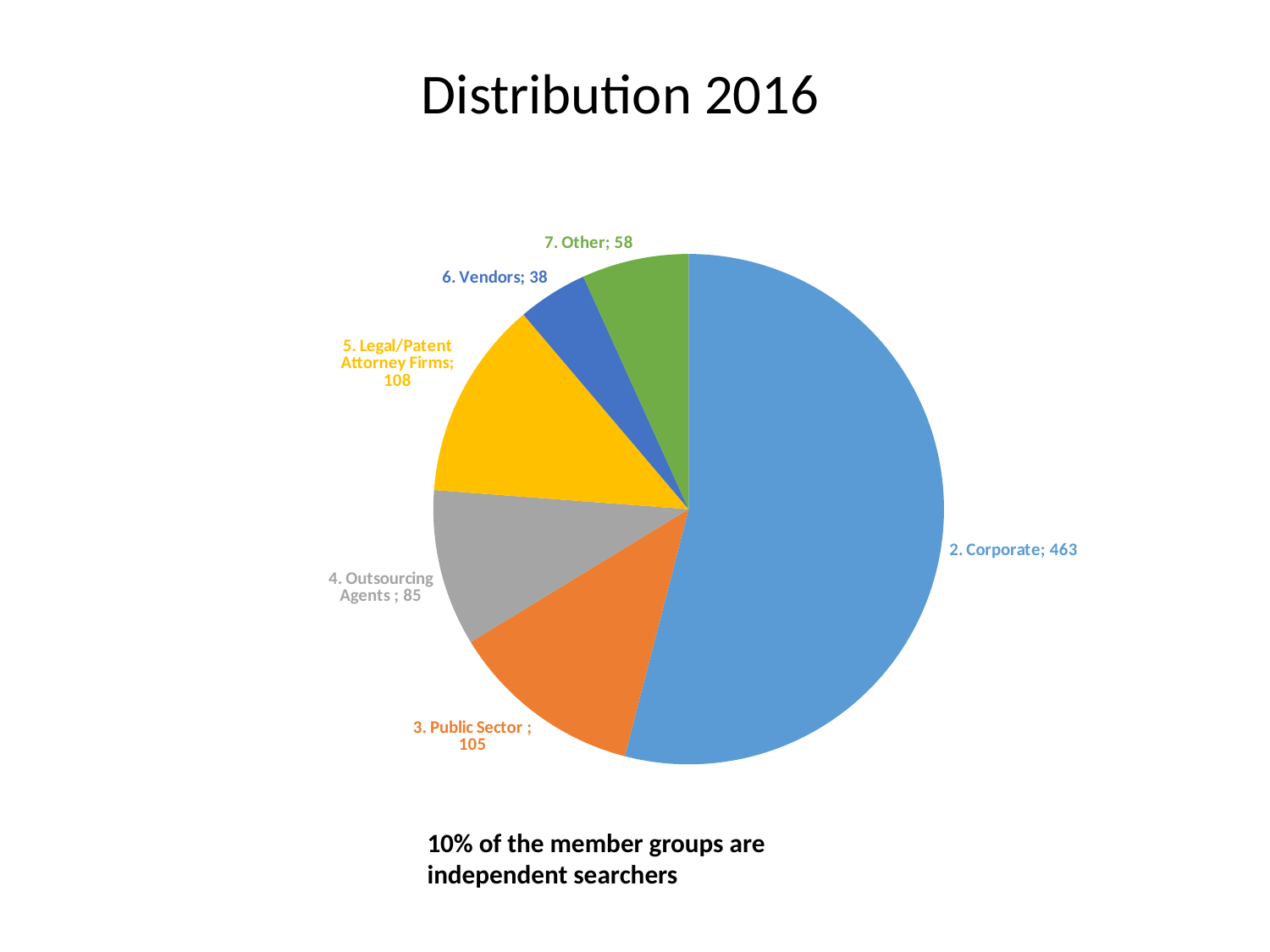

Distribution 2016

### Chart

| Category |  |
|---|---|
| 2. Corporate | 463.0 |
| 3. Public Sector  | 105.0 |
| 4. Outsourcing Agents  | 85.0 |
| 5. Legal/Patent Attorney Firms | 108.0 |
| 6. Vendors | 38.0 |
| 7. Other | 58.0 |
10% of the member groups are independent searchers